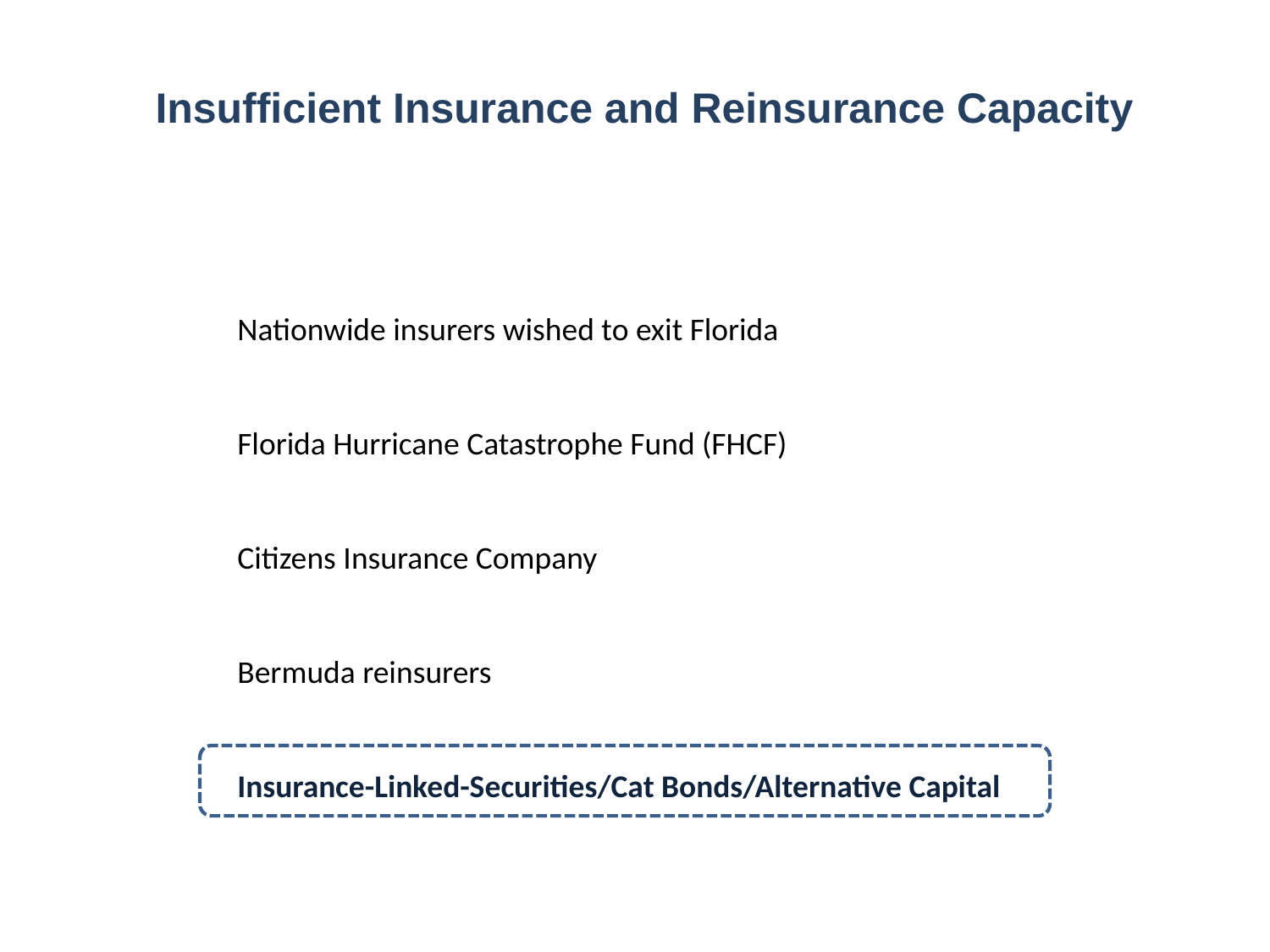

# Insufficient Insurance and Reinsurance Capacity
Nationwide insurers wished to exit Florida

Florida Hurricane Catastrophe Fund (FHCF)

Citizens Insurance Company

Bermuda reinsurers

Insurance-Linked-Securities/Cat Bonds/Alternative Capital